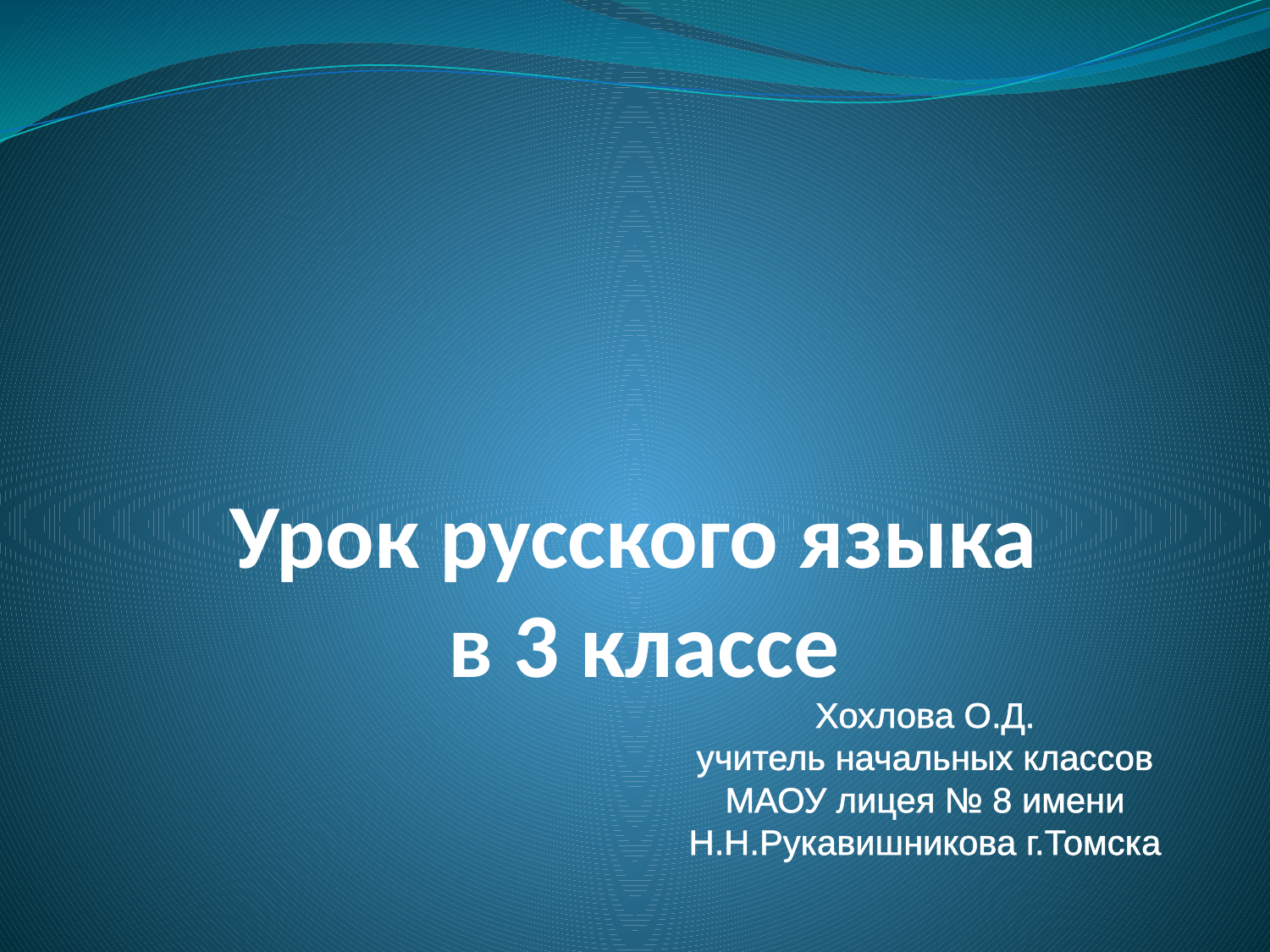

# Урок русского языка в 3 классе

Хохлова О.Д.
учитель начальных классов
МАОУ лицея № 8 имени Н.Н.Рукавишникова г.Томска